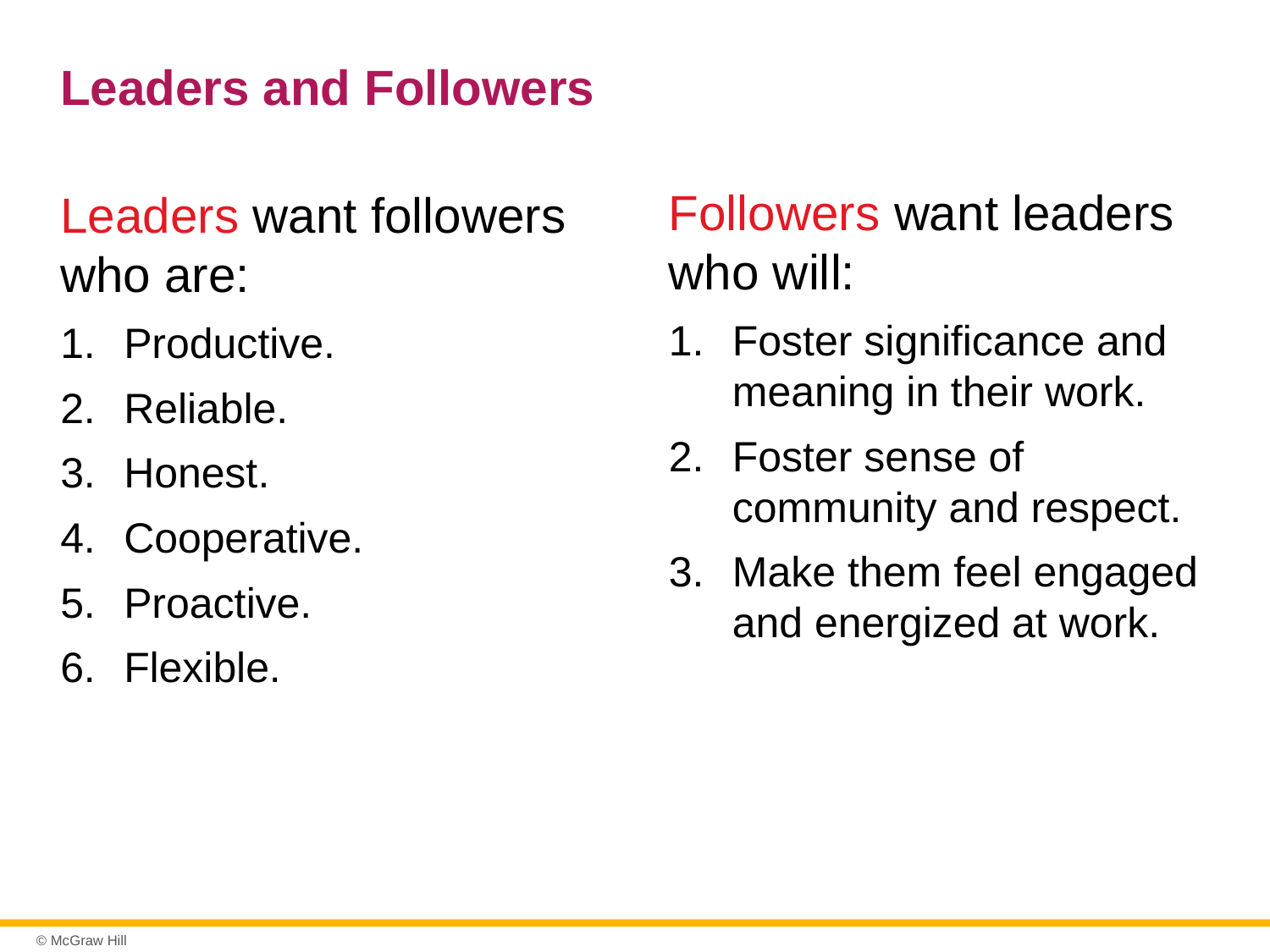

# Leaders and Followers
Followers want leaders who will:
Foster significance and meaning in their work.
Foster sense of community and respect.
Make them feel engaged and energized at work.
Leaders want followers who are:
Productive.
Reliable.
Honest.
Cooperative.
Proactive.
Flexible.